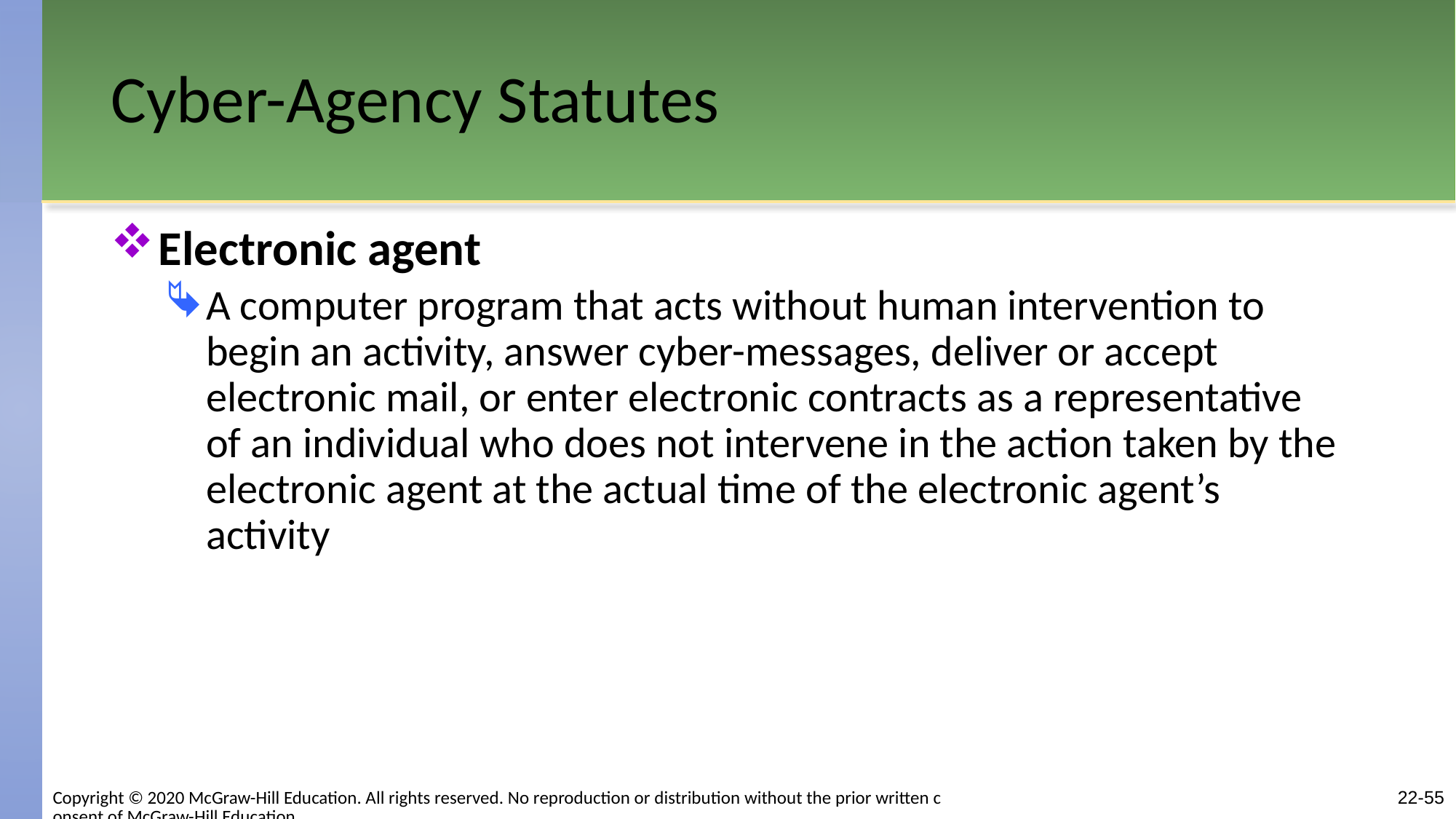

# Cyber-Agency Statutes
Electronic agent
A computer program that acts without human intervention to begin an activity, answer cyber-messages, deliver or accept electronic mail, or enter electronic contracts as a representative of an individual who does not intervene in the action taken by the electronic agent at the actual time of the electronic agent’s activity
22-55
Copyright © 2020 McGraw-Hill Education. All rights reserved. No reproduction or distribution without the prior written consent of McGraw-Hill Education.